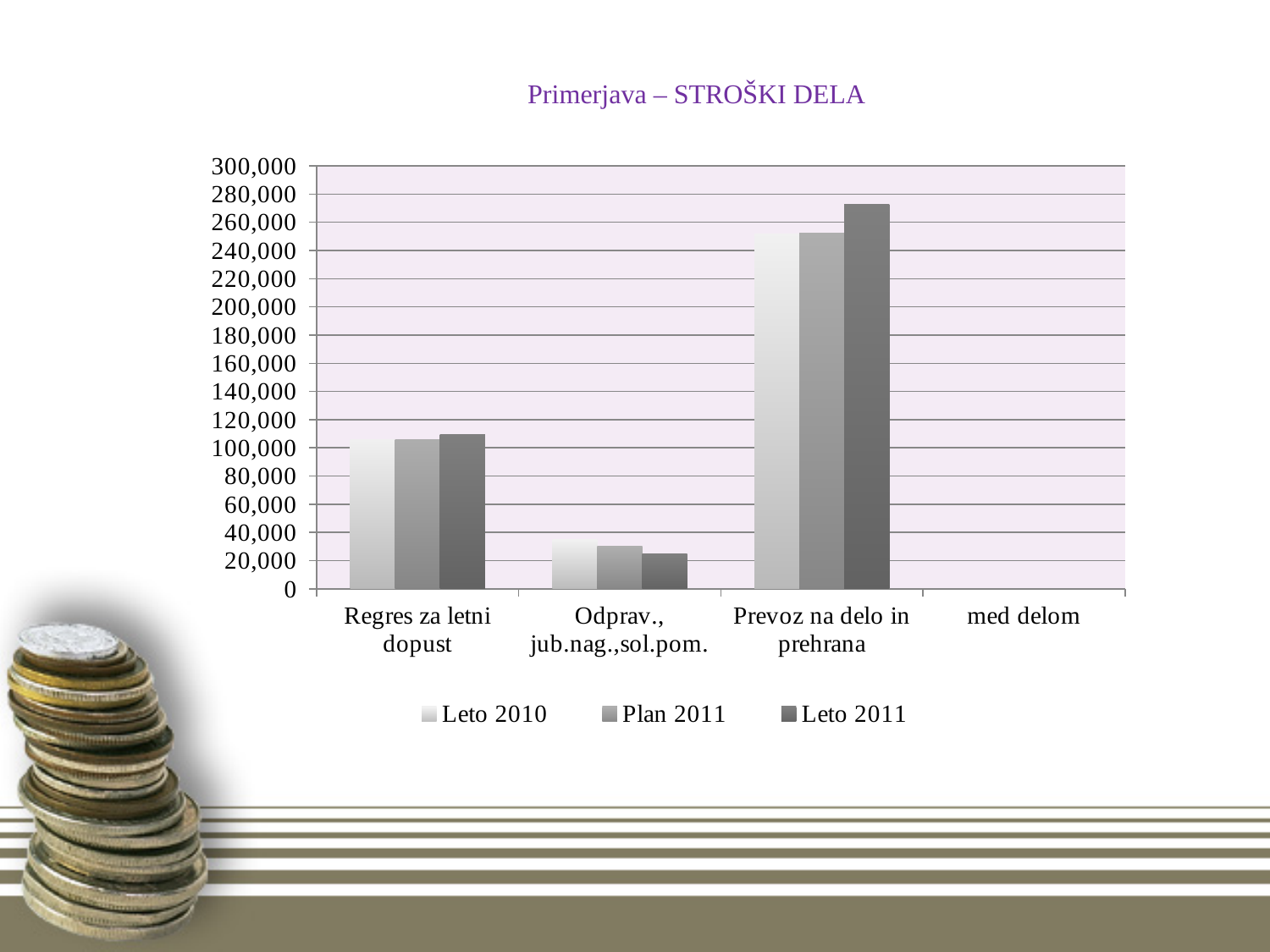

# Primerjava – STROŠKI DELA

### Chart

| Category | Leto 2010 | Plan 2011 | Leto 2011 |
|---|---|---|---|
| Regres za letni dopust | 105751.48 | 106000.0 | 109384.47 |
| Odprav., jub.nag.,sol.pom. | 34758.09 | 30000.0 | 24545.14 |
| Prevoz na delo in prehrana | 251590.03 | 252000.0 | 272452.68 |
| med delom | None | None | None |